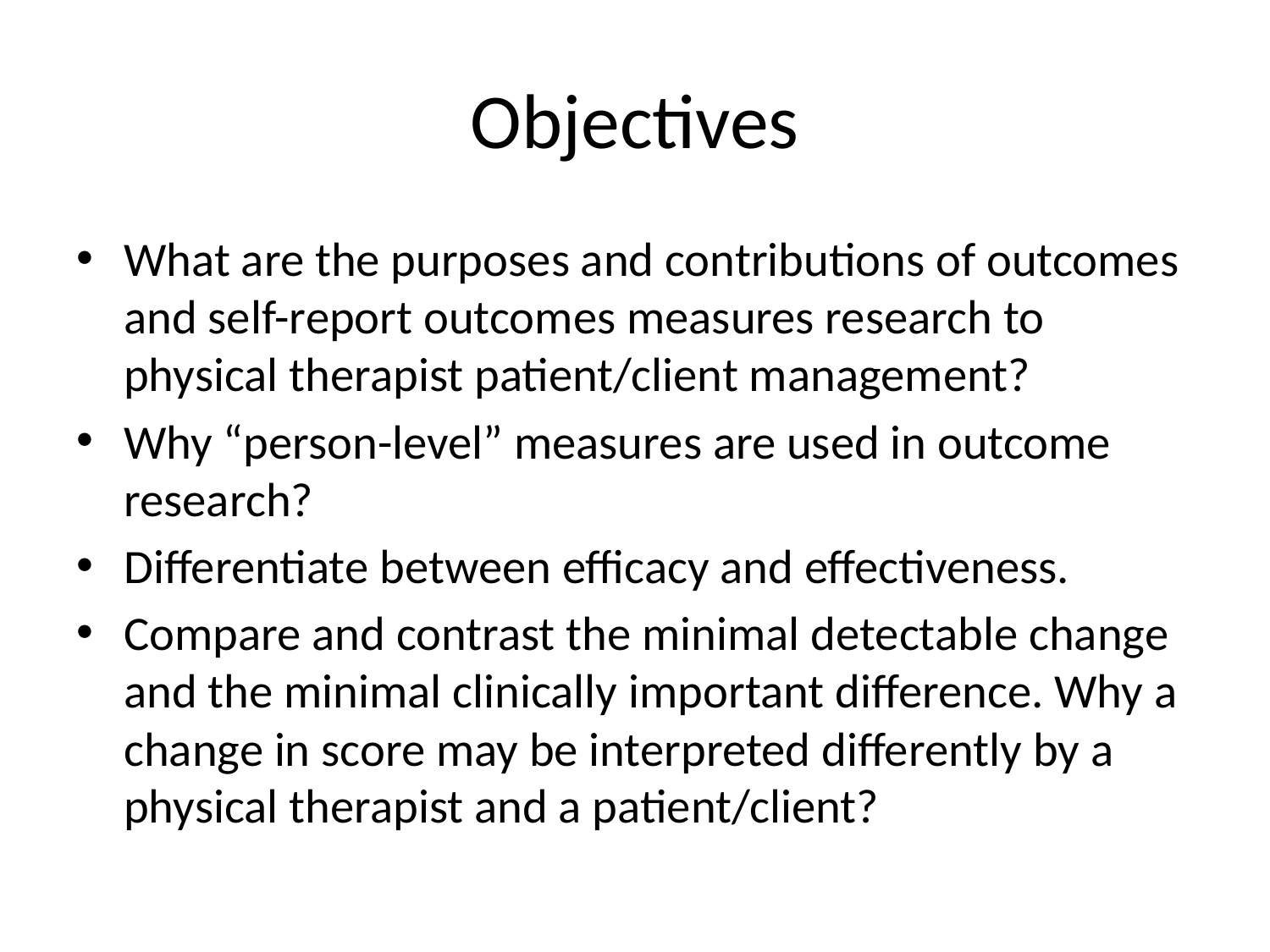

# Objectives
What are the purposes and contributions of outcomes and self-report outcomes measures research to physical therapist patient/client management?
Why “person-level” measures are used in outcome research?
Differentiate between efficacy and effectiveness.
Compare and contrast the minimal detectable change and the minimal clinically important difference. Why a change in score may be interpreted differently by a physical therapist and a patient/client?